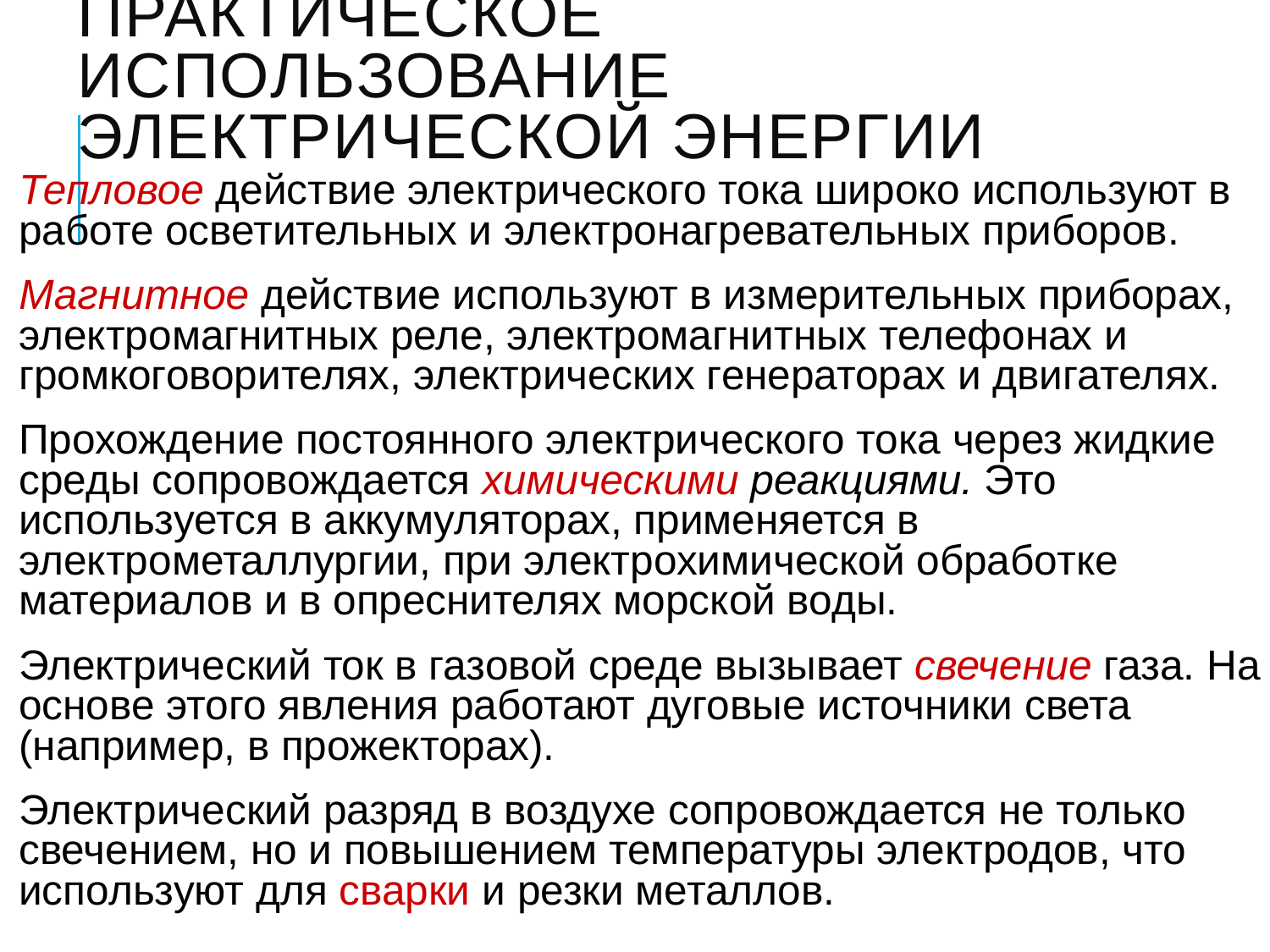

# Практическое использование электрической энергии
Тепловое действие электрического тока широко используют в работе осветительных и электронагревательных приборов.
Магнитное действие используют в измерительных приборах, электромагнитных реле, электромагнитных телефонах и громкоговорителях, электрических генераторах и двигателях.
Прохождение постоянного электрического тока через жидкие среды сопровождается химическими реакциями. Это используется в аккумуляторах, применяется в электрометаллургии, при электрохимической обработке материалов и в опреснителях морской воды.
Электрический ток в газовой среде вызывает свечение газа. На основе этого явления работают дуговые источники света (например, в прожекторах).
Электрический разряд в воздухе сопровождается не только свечением, но и повышением температуры электродов, что используют для сварки и резки металлов.